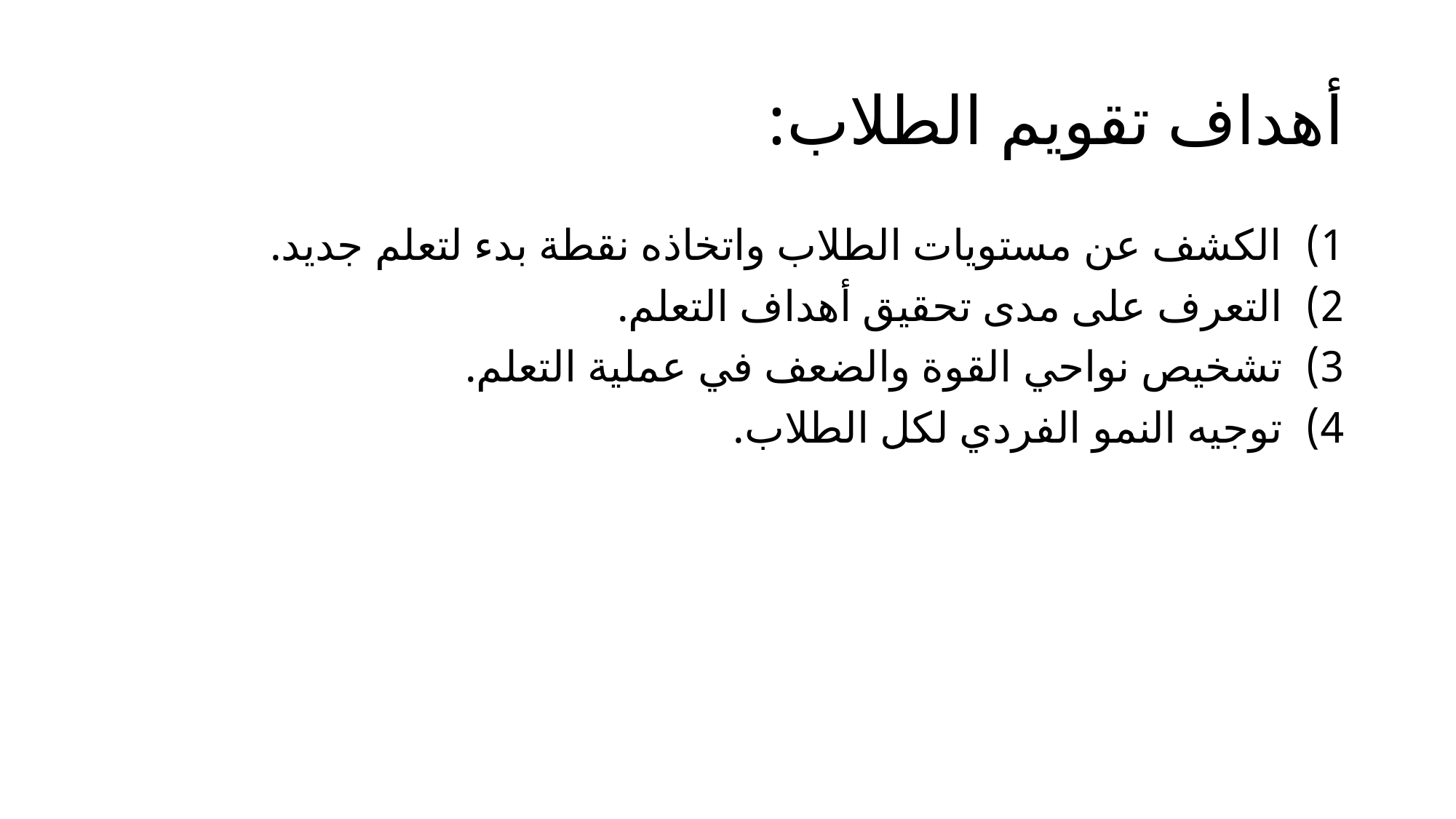

# أهداف تقويم الطلاب:
الكشف عن مستويات الطلاب واتخاذه نقطة بدء لتعلم جديد.
التعرف على مدى تحقيق أهداف التعلم.
تشخيص نواحي القوة والضعف في عملية التعلم.
توجيه النمو الفردي لكل الطلاب.